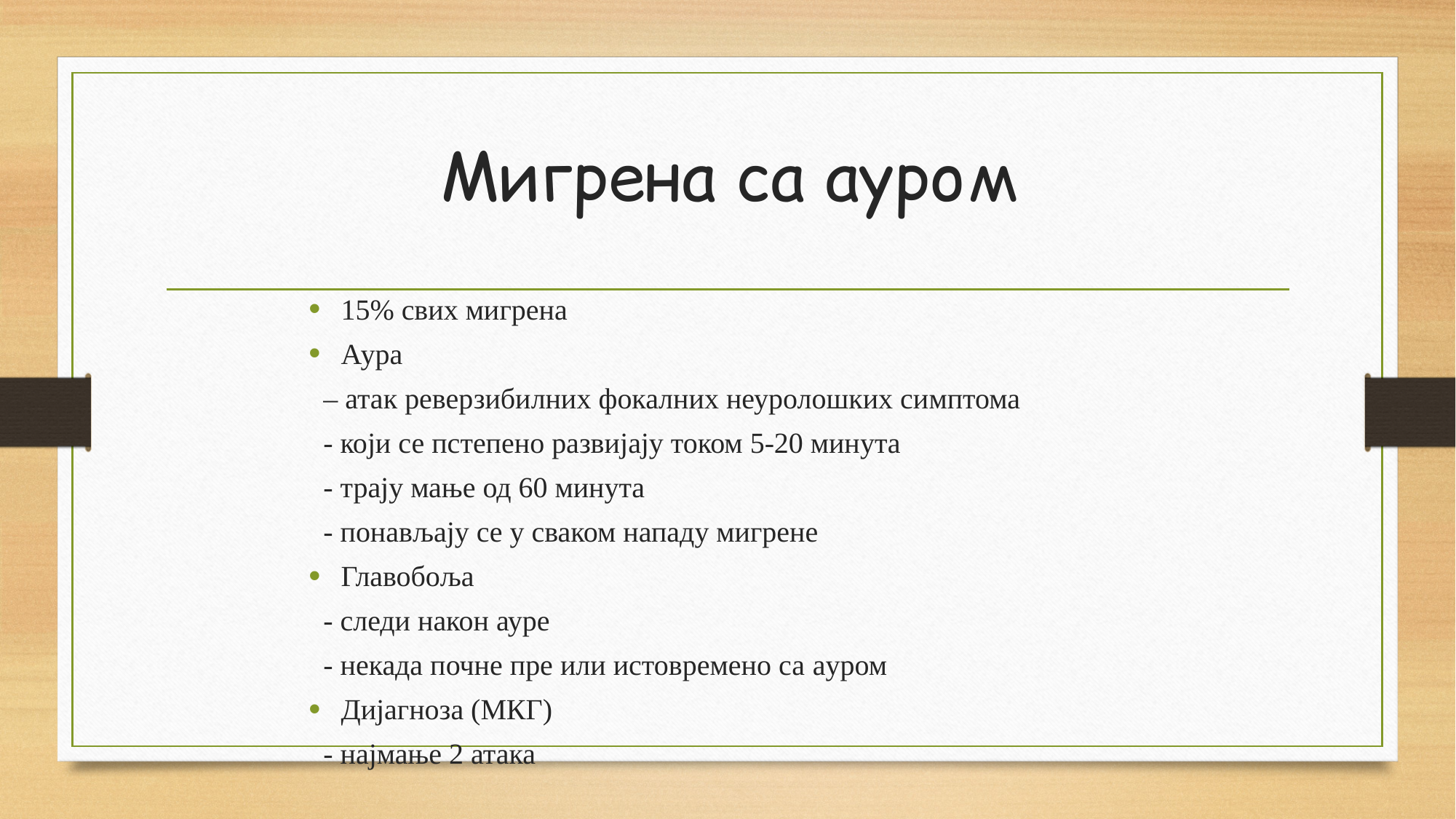

# Мигрена са ауром
15% свих мигрена
Аура
  – атак реверзибилних фокалних неуролошких симптома
  - који се пстепено развијају током 5-20 минута
  - трају мање од 60 минута
  - понављају се у сваком нападу мигрене
Главобоља
  - следи након ауре
  - некада почне пре или истовремено са aуром
Дијагноза (МКГ)
  - најмање 2 атака